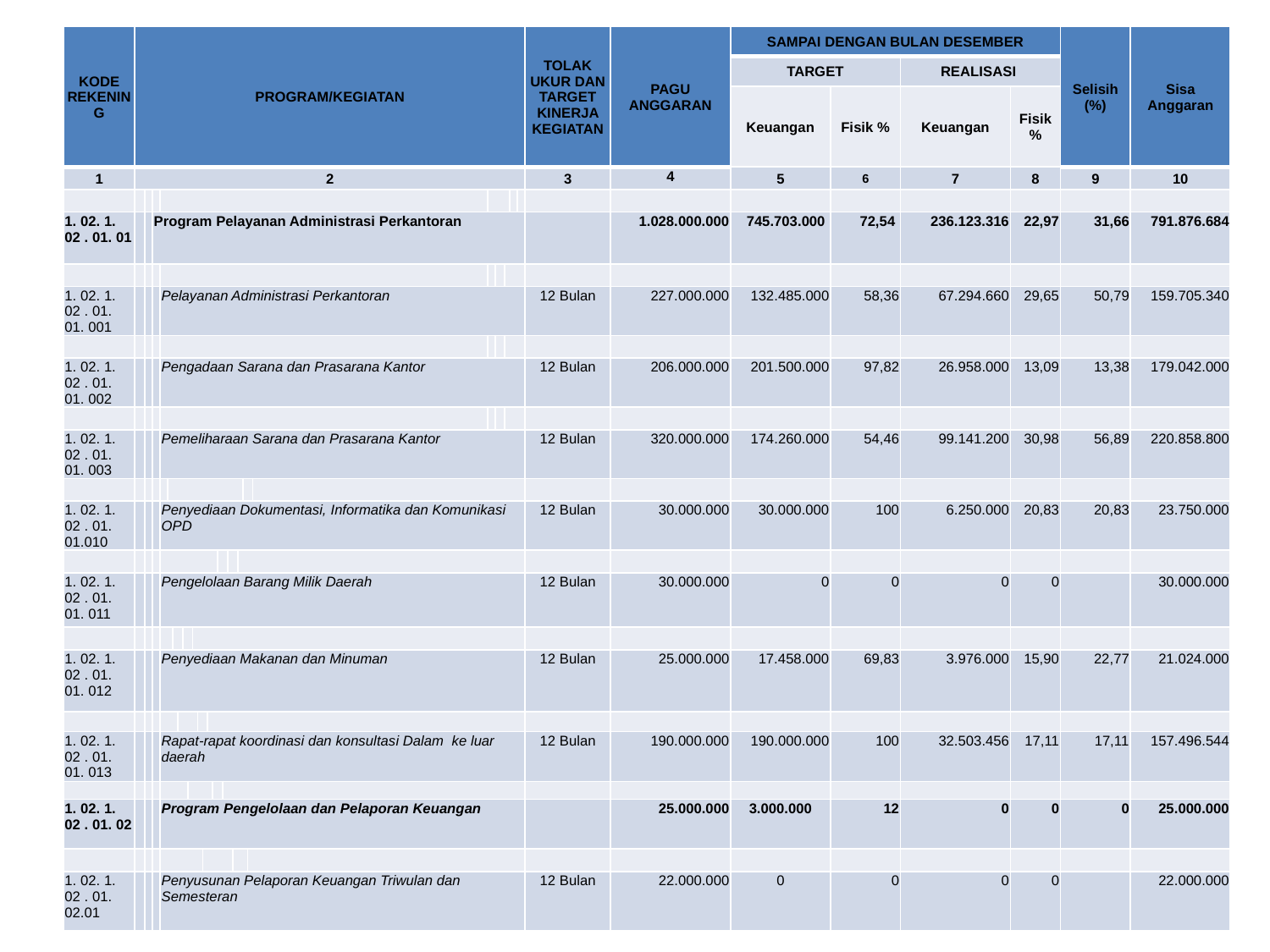

| KODE REKENING | PROGRAM/KEGIATAN |  |  |  |  |  |  |  |  |  |  |  |  |  |  |  |  |  |  |  |  |  |  |  |  |  |  | TOLAK UKUR DAN TARGET KINERJA KEGIATAN | PAGU ANGGARAN | SAMPAI DENGAN BULAN DESEMBER |  |  |  | Selisih (%) | Sisa Anggaran |
| --- | --- | --- | --- | --- | --- | --- | --- | --- | --- | --- | --- | --- | --- | --- | --- | --- | --- | --- | --- | --- | --- | --- | --- | --- | --- | --- | --- | --- | --- | --- | --- | --- | --- | --- | --- |
|  |  |  |  |  |  |  |  |  |  |  |  |  |  |  |  |  |  |  |  |  |  |  |  |  |  |  |  |  |  | TARGET |  | REALISASI |  |  |  |
|  |  |  |  |  |  |  |  |  |  |  |  |  |  |  |  |  |  |  |  |  |  |  |  |  |  |  |  |  |  | Keuangan | Fisik % | Keuangan | Fisik % |  |  |
| 1 | 2 |  |  |  |  |  |  |  |  |  |  |  |  |  |  |  |  |  |  |  |  |  |  |  |  |  |  | 3 | 4 | 5 | 6 | 7 | 8 | 9 | 10 |
|  |  |  |  |  |  |  |  |  |  |  |  |  |  |  |  |  |  |  |  |  |  |  |  |  |  |  |  |  |  |  |  |  |  |  |  |
| 1. 02. 1. 02 . 01. 01 |  |  | Program Pelayanan Administrasi Perkantoran |  |  |  |  |  |  |  |  |  |  |  |  |  |  |  |  |  |  |  |  |  |  |  |  |  | 1.028.000.000 | 745.703.000 | 72,54 | 236.123.316 | 22,97 | 31,66 | 791.876.684 |
|  |  |  |  |  |  |  |  |  |  |  |  |  |  |  |  |  |  |  |  |  |  |  |  |  |  |  |  |  |  |  |  |  |  |  |  |
| 1. 02. 1. 02 . 01. 01. 001 |  |  |  | Pelayanan Administrasi Perkantoran |  |  |  |  |  |  |  |  |  |  |  |  |  |  |  |  |  |  |  |  |  |  |  | 12 Bulan | 227.000.000 | 132.485.000 | 58,36 | 67.294.660 | 29,65 | 50,79 | 159.705.340 |
|  |  |  |  |  |  |  |  |  |  |  |  |  |  |  |  |  |  |  |  |  |  |  |  |  |  |  |  |  |  |  |  |  |  |  |  |
| 1. 02. 1. 02 . 01. 01. 002 |  |  |  | Pengadaan Sarana dan Prasarana Kantor |  |  |  |  |  |  |  |  |  |  |  |  |  |  |  |  |  |  |  |  |  |  |  | 12 Bulan | 206.000.000 | 201.500.000 | 97,82 | 26.958.000 | 13,09 | 13,38 | 179.042.000 |
|  |  |  |  |  |  |  |  |  |  |  |  |  |  |  |  |  |  |  |  |  |  |  |  |  |  |  |  |  |  |  |  |  |  |  |  |
| 1. 02. 1. 02 . 01. 01. 003 |  |  |  | Pemeliharaan Sarana dan Prasarana Kantor |  |  |  |  |  |  |  |  |  |  |  |  |  |  |  |  |  |  |  |  |  |  |  | 12 Bulan | 320.000.000 | 174.260.000 | 54,46 | 99.141.200 | 30,98 | 56,89 | 220.858.800 |
|  |  |  |  |  |  |  |  |  |  |  |  |  |  |  |  |  |  |  |  |  |  |  |  |  |  |  |  |  |  |  |  |  |  |  |  |
| 1. 02. 1. 02 . 01. 01.010 |  |  |  | Penyediaan Dokumentasi, Informatika dan Komunikasi OPD |  |  |  |  |  |  |  |  |  |  |  |  |  |  |  |  |  |  |  |  |  |  |  | 12 Bulan | 30.000.000 | 30.000.000 | 100 | 6.250.000 | 20,83 | 20,83 | 23.750.000 |
|  |  |  |  |  |  |  |  |  |  |  |  |  |  |  |  |  |  |  |  |  |  |  |  |  |  |  |  |  |  |  |  |  |  |  |  |
| 1. 02. 1. 02 . 01. 01. 011 |  |  |  | Pengelolaan Barang Milik Daerah |  |  |  |  |  |  |  |  |  |  |  |  |  |  |  |  |  |  |  |  |  |  |  | 12 Bulan | 30.000.000 | 0 | 0 | 0 | 0 |  | 30.000.000 |
|  |  |  |  |  |  |  |  |  |  |  |  |  |  |  |  |  |  |  |  |  |  |  |  |  |  |  |  |  |  |  |  |  |  |  |  |
| 1. 02. 1. 02 . 01. 01. 012 |  |  |  | Penyediaan Makanan dan Minuman |  |  |  |  |  |  |  |  |  |  |  |  |  |  |  |  |  |  |  |  |  |  |  | 12 Bulan | 25.000.000 | 17.458.000 | 69,83 | 3.976.000 | 15,90 | 22,77 | 21.024.000 |
|  |  |  |  |  |  |  |  |  |  |  |  |  |  |  |  |  |  |  |  |  |  |  |  |  |  |  |  |  |  |  |  |  |  |  |  |
| 1. 02. 1. 02 . 01. 01. 013 |  |  |  | Rapat-rapat koordinasi dan konsultasi Dalam ke luar daerah |  |  |  |  |  |  |  |  |  |  |  |  |  |  |  |  |  |  |  |  |  |  |  | 12 Bulan | 190.000.000 | 190.000.000 | 100 | 32.503.456 | 17,11 | 17,11 | 157.496.544 |
|  |  |  |  |  |  |  |  |  |  |  |  |  |  |  |  |  |  |  |  |  |  |  |  |  |  |  |  |  |  |  |  |  |  |  |  |
| 1. 02. 1. 02 . 01. 02 |  |  |  | Program Pengelolaan dan Pelaporan Keuangan |  |  |  |  |  |  |  |  |  |  |  |  |  |  |  |  |  |  |  |  |  |  |  |  | 25.000.000 | 3.000.000 | 12 | 0 | 0 | 0 | 25.000.000 |
|  |  |  |  |  |  |  |  |  |  |  |  |  |  |  |  |  |  |  |  |  |  |  |  |  |  |  |  |  |  |  |  |  |  |  |  |
| 1. 02. 1. 02 . 01. 02.01 |  |  |  | Penyusunan Pelaporan Keuangan Triwulan dan Semesteran |  |  |  |  |  |  |  |  |  |  |  |  |  |  |  |  |  |  |  |  |  |  |  | 12 Bulan | 22.000.000 | 0 | 0 | 0 | 0 |  | 22.000.000 |
#